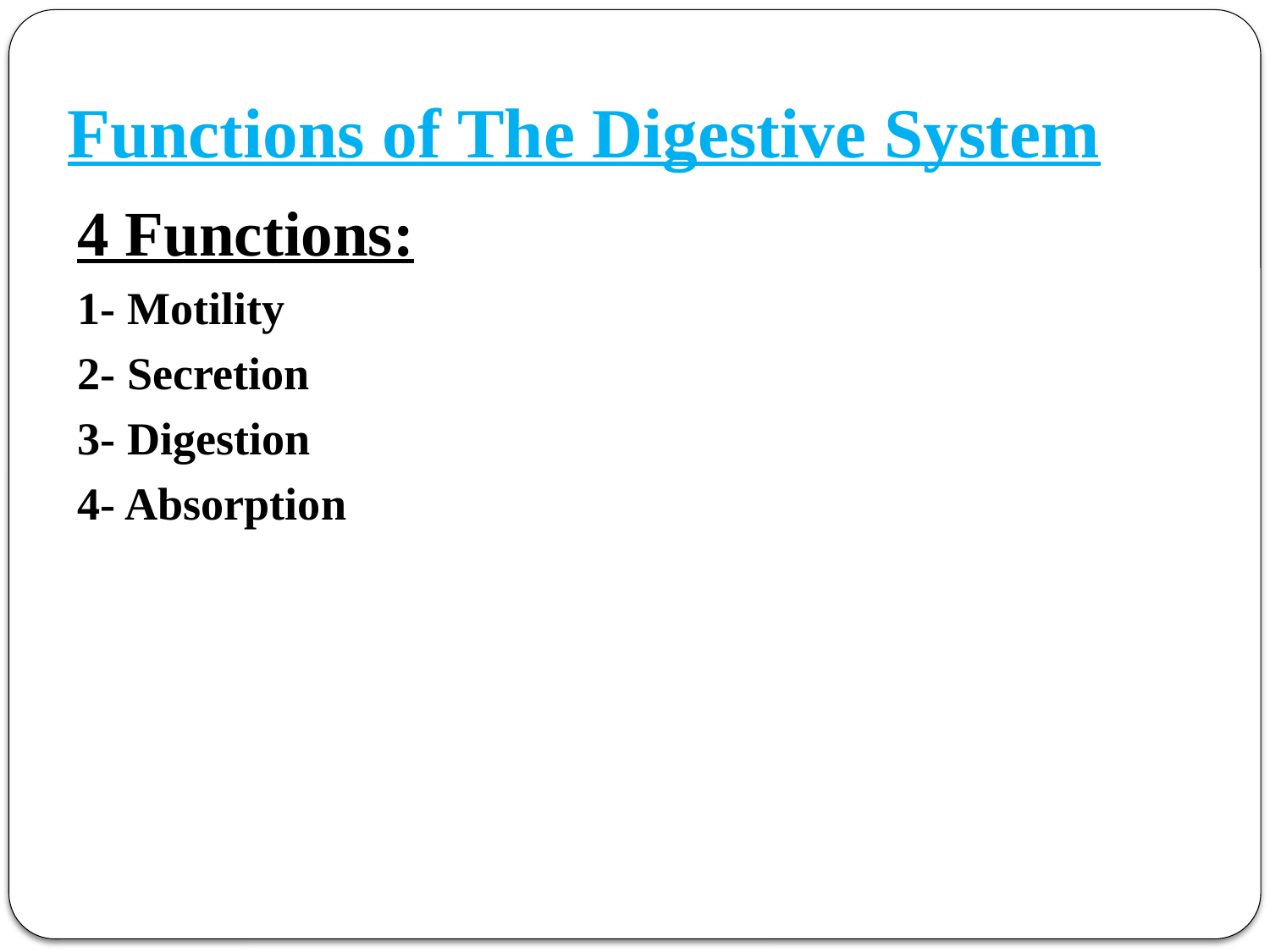

# Functions of The Digestive System
4 Functions:
1- Motility
2- Secretion
3- Digestion
4- Absorption